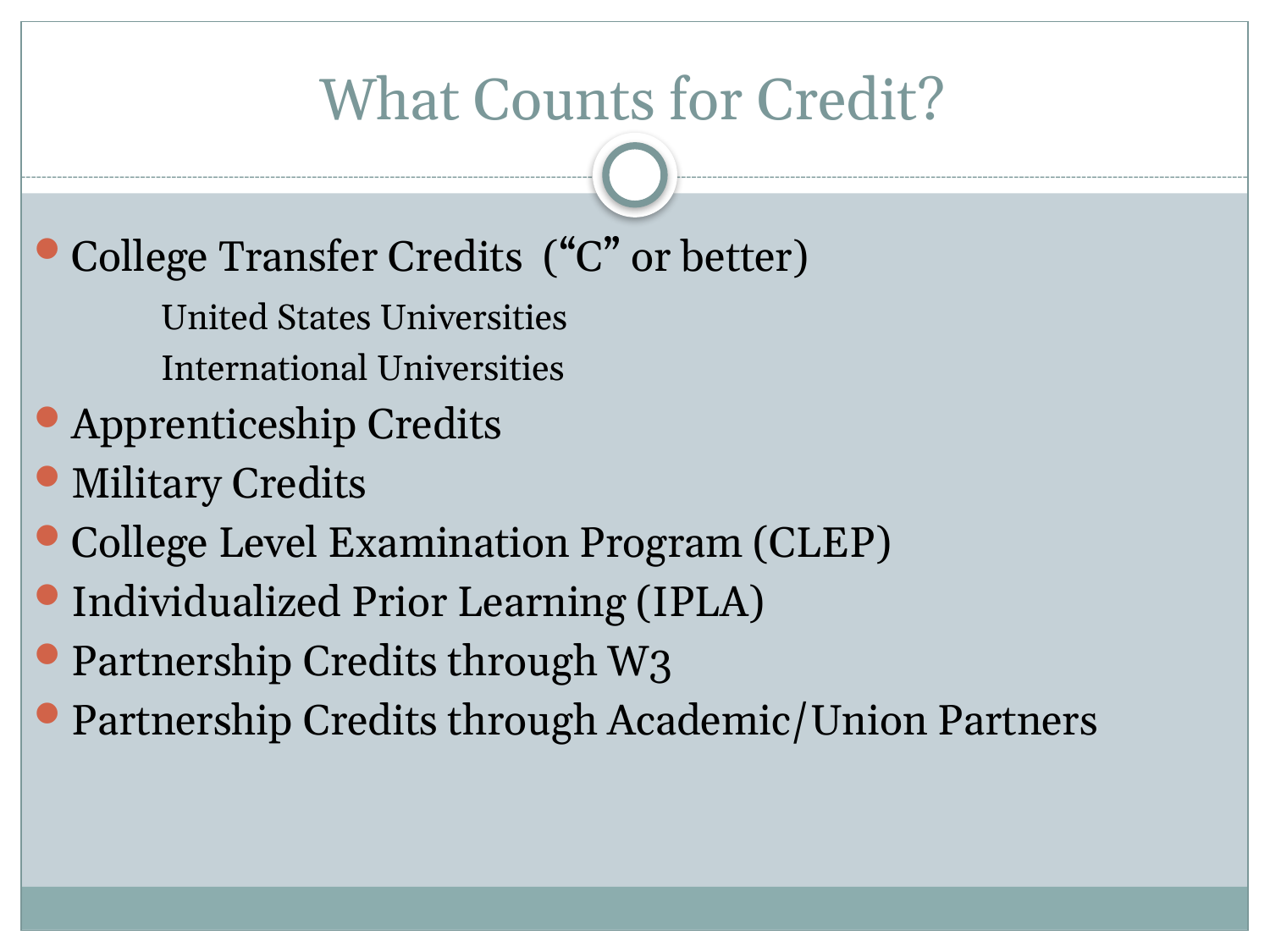

# What Counts for Credit?
College Transfer Credits  (“C” or better)
	United States Universities
	International Universities
Apprenticeship Credits
Military Credits
College Level Examination Program (CLEP)
Individualized Prior Learning (IPLA)
Partnership Credits through W3
Partnership Credits through Academic/Union Partners